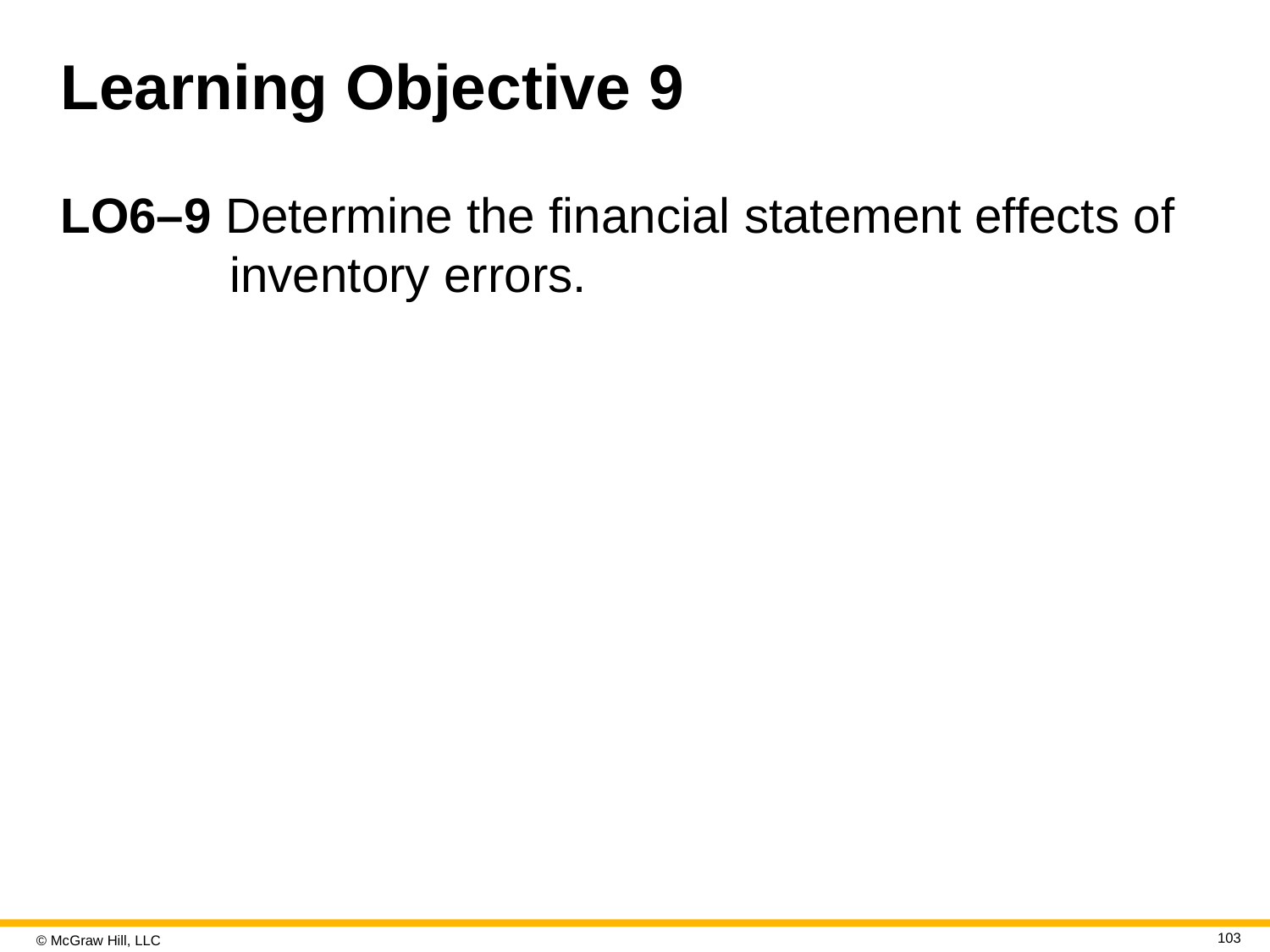

# Learning Objective 9
L O6–9 Determine the financial statement effects of inventory errors.
103